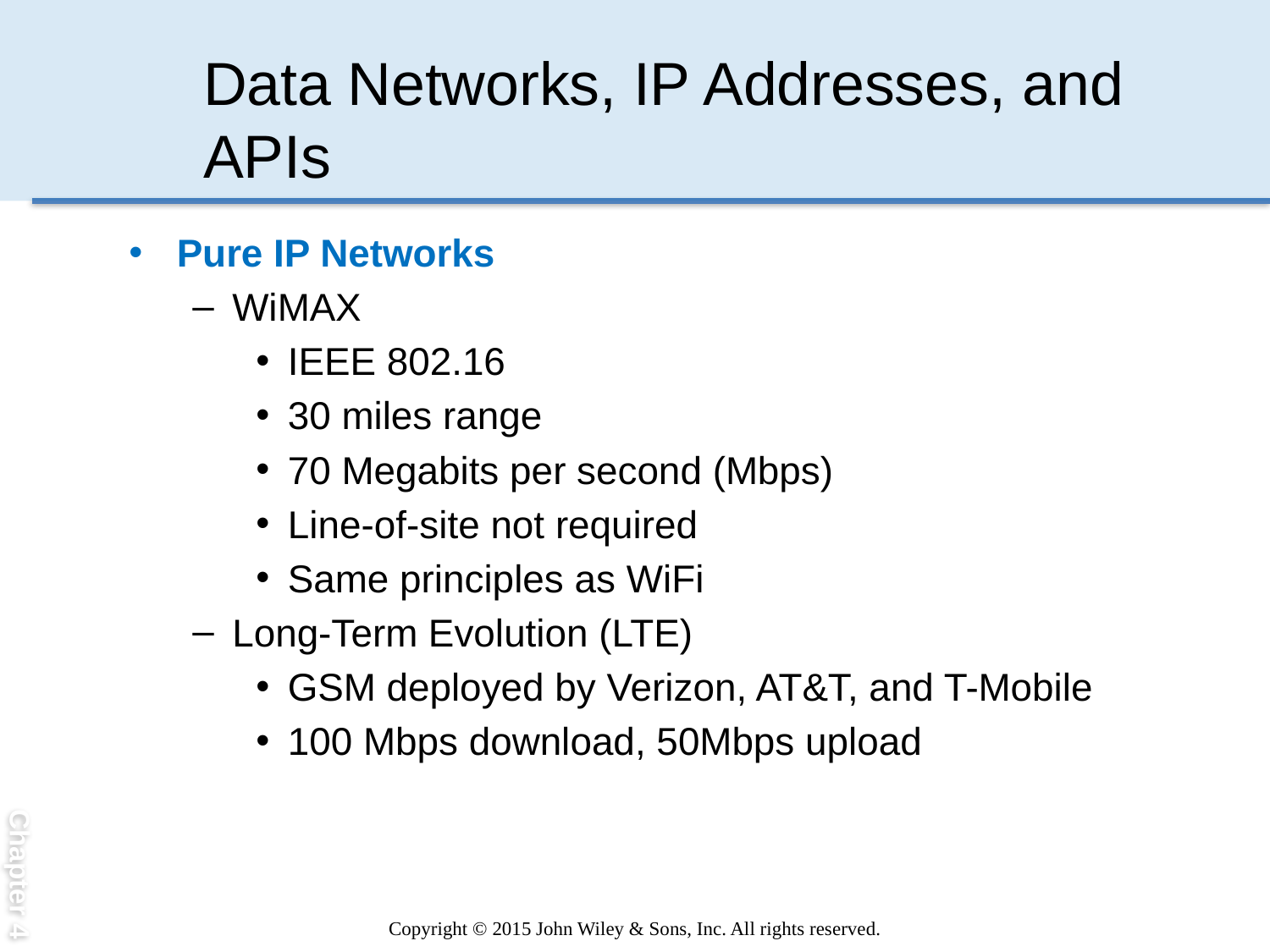

Chapter 4
# Data Networks, IP Addresses, and APIs
Pure IP Networks
WiMAX
IEEE 802.16
30 miles range
70 Megabits per second (Mbps)
Line-of-site not required
Same principles as WiFi
Long-Term Evolution (LTE)
GSM deployed by Verizon, AT&T, and T-Mobile
100 Mbps download, 50Mbps upload